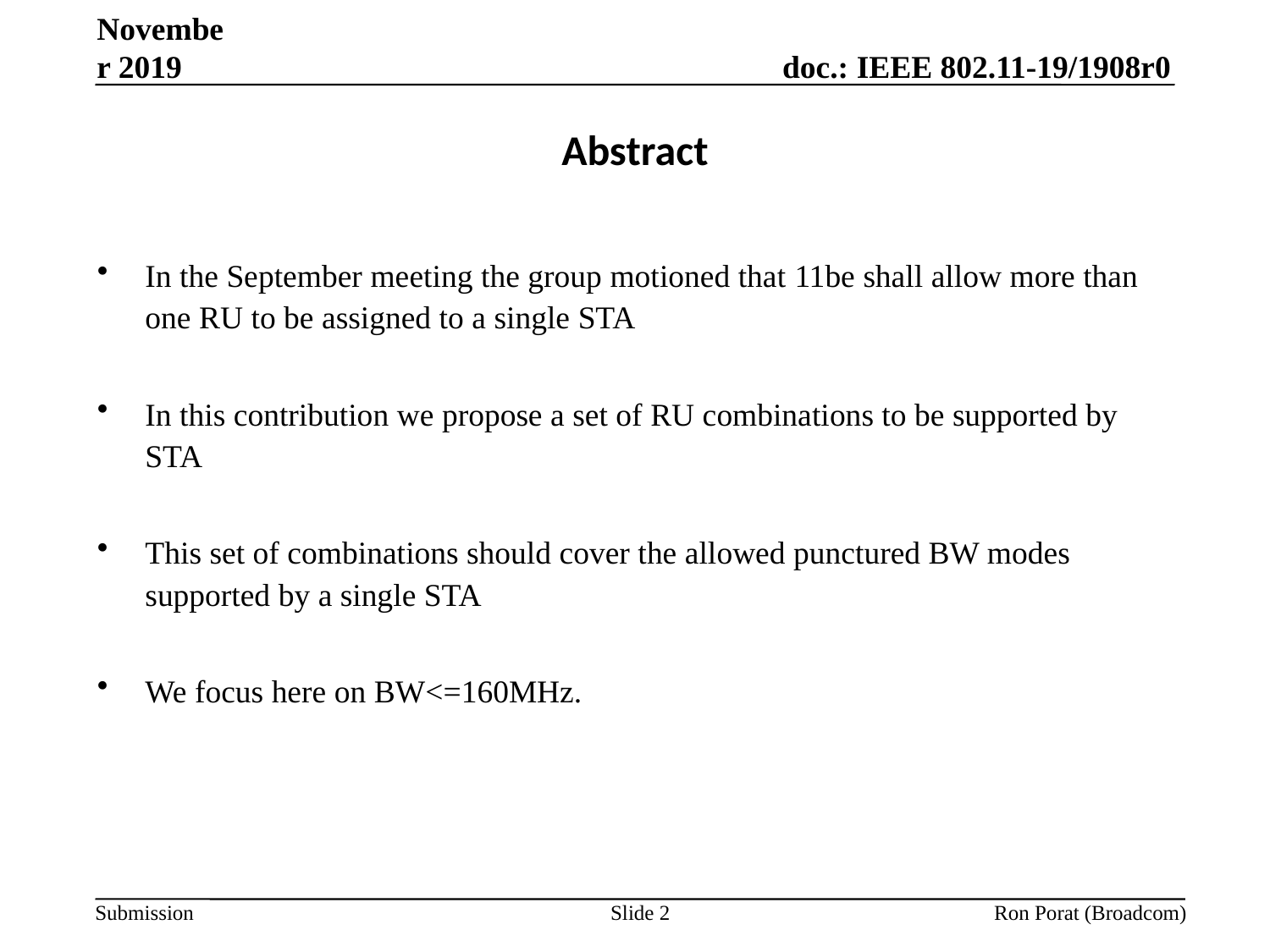

November 2019
# Abstract

In the September meeting the group motioned that 11be shall allow more than one RU to be assigned to a single STA

In this contribution we propose a set of RU combinations to be supported by STA

This set of combinations should cover the allowed punctured BW modes supported by a single STA

We focus here on BW<=160MHz.

Slide 2
Ron Porat (Broadcom)